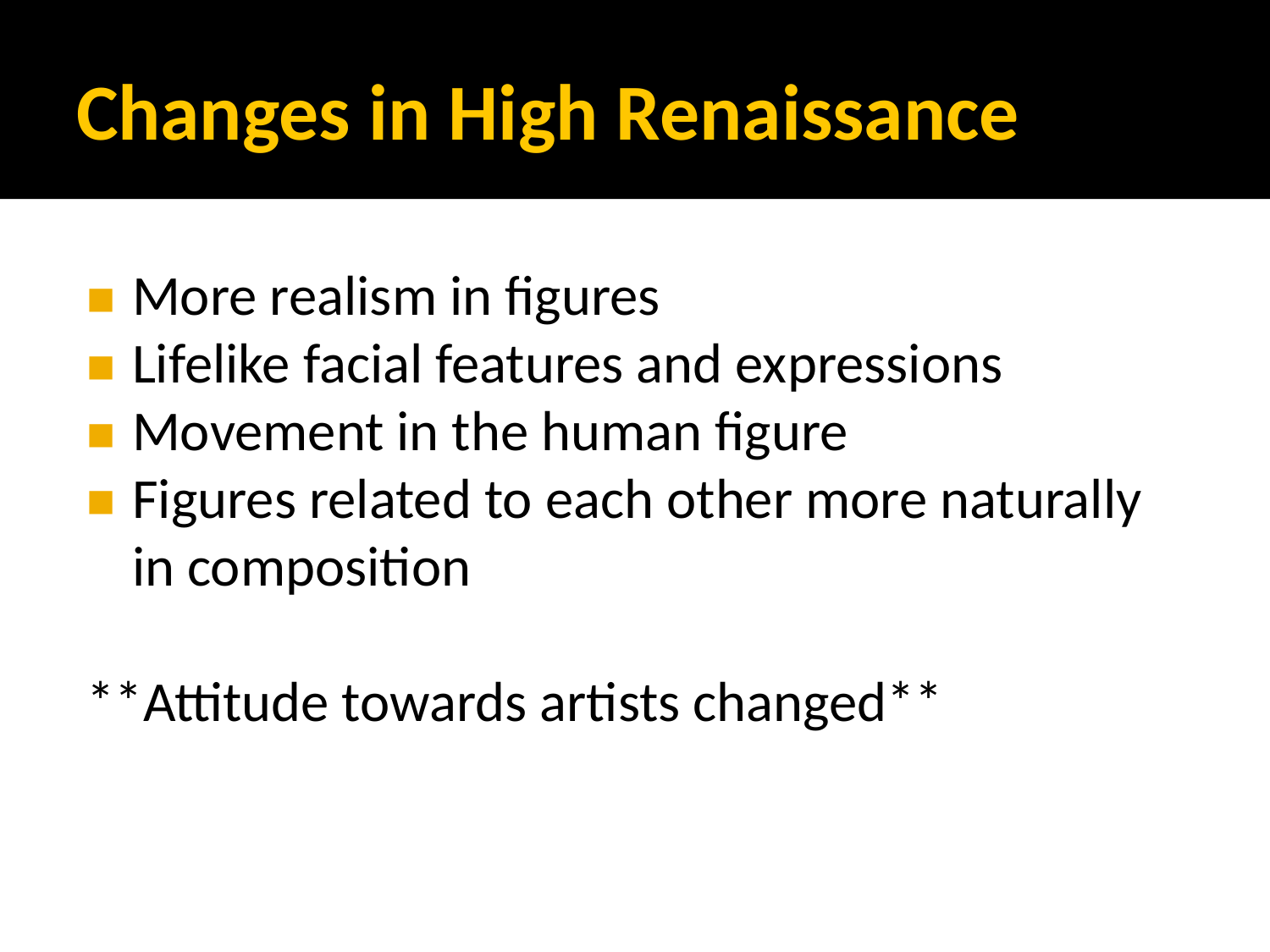

# Changes in High Renaissance
More realism in figures
Lifelike facial features and expressions
Movement in the human figure
Figures related to each other more naturally in composition

**Attitude towards artists changed**